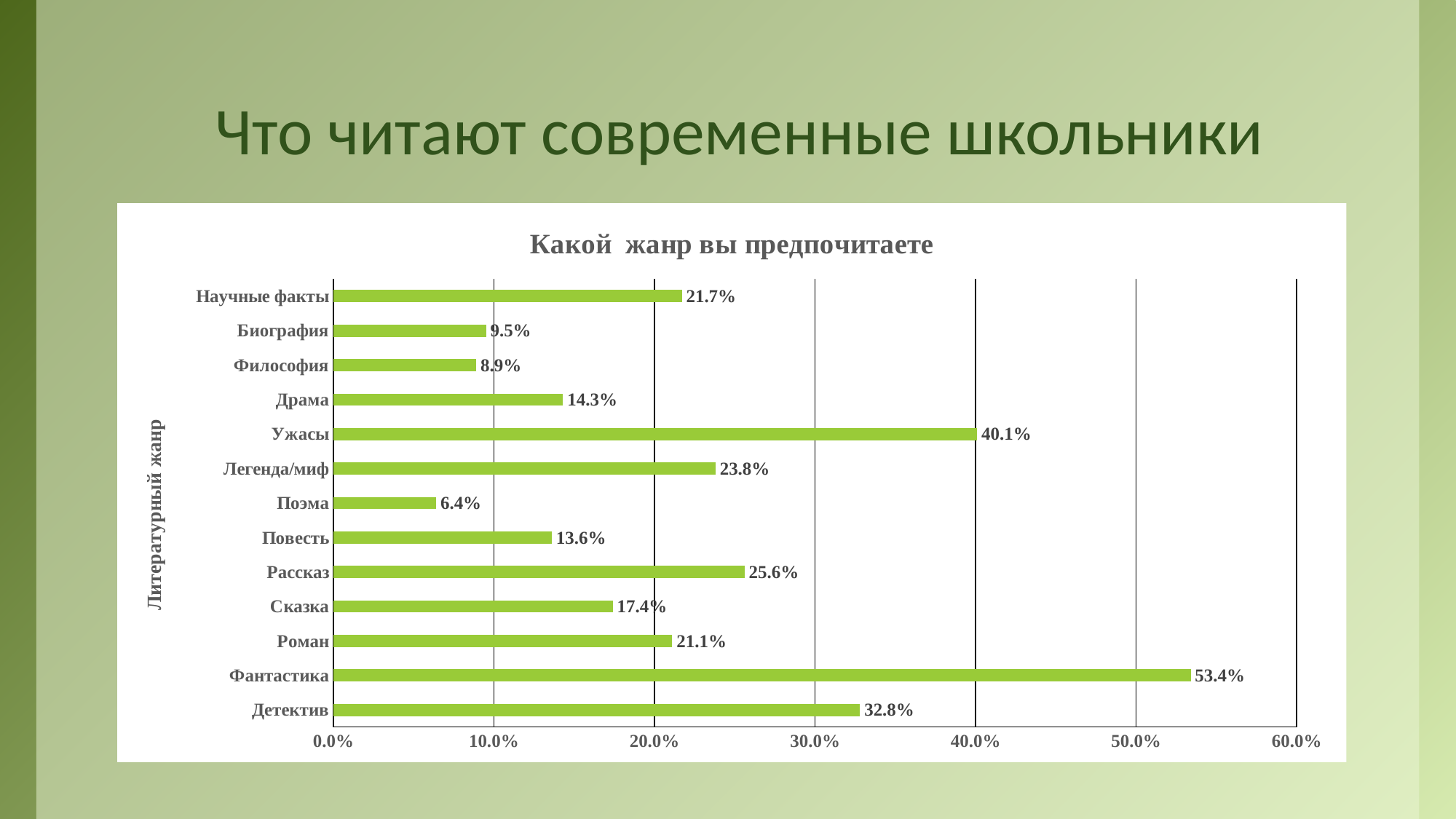

# Что читают современные школьники

### Chart:

| Category | Какой  жанр вы предпочитаете |
|---|---|
| Детектив | 0.32800000000000007 |
| Фантастика | 0.534 |
| Роман | 0.21100000000000002 |
| Сказка | 0.17400000000000002 |
| Рассказ | 0.256 |
| Повесть | 0.136 |
| Поэма | 0.06400000000000002 |
| Легенда/миф | 0.23800000000000002 |
| Ужасы | 0.401 |
| Драма | 0.14300000000000002 |
| Философия | 0.08900000000000004 |
| Биография | 0.09500000000000001 |
| Научные факты | 0.21700000000000003 |